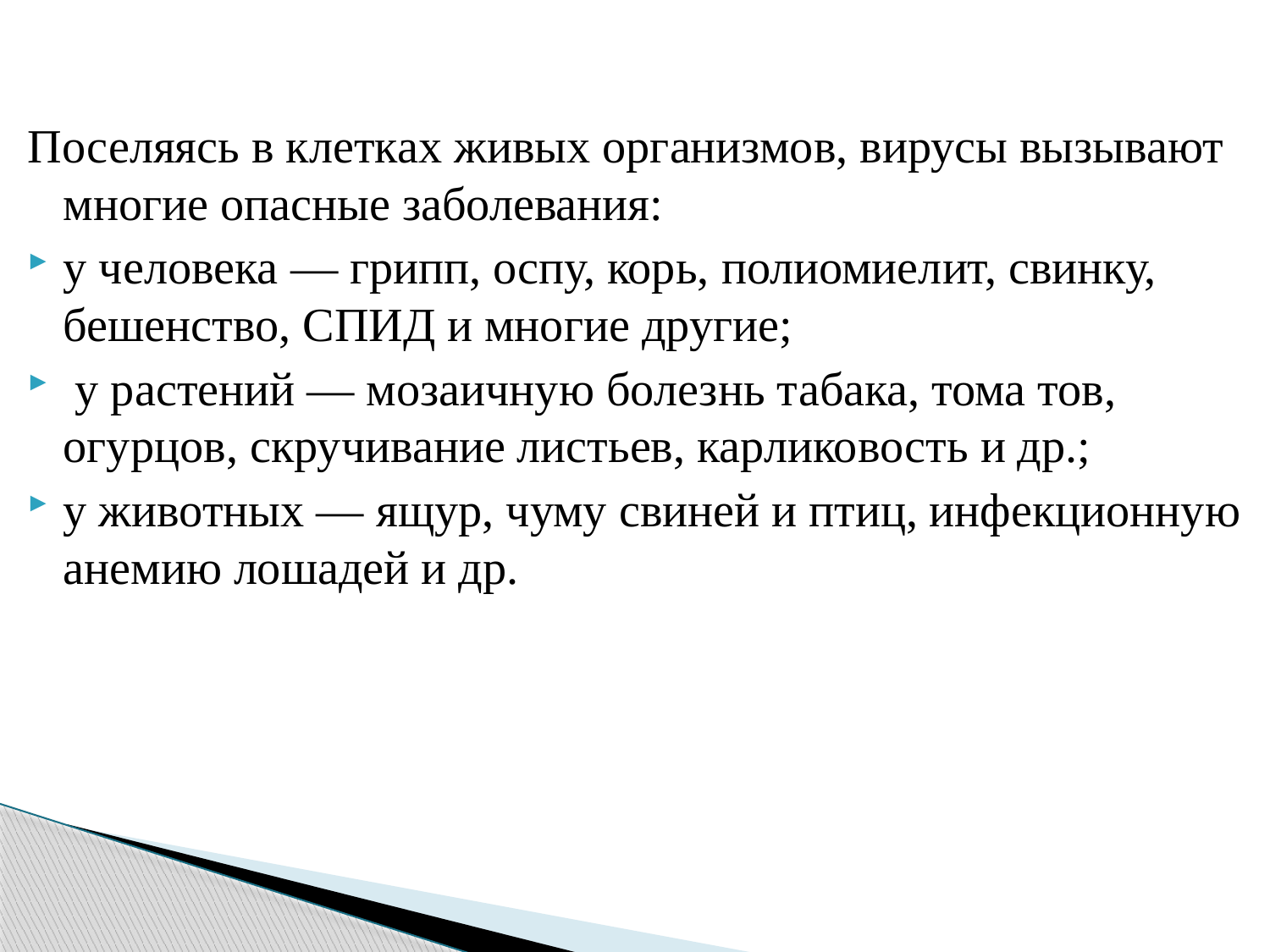

Поселяясь в клетках живых организмов, вирусы вызывают многие опасные заболевания:
у человека — грипп, оспу, корь, полиомиелит, свинку, бешенство, СПИД и многие другие;
 у растений — мозаичную болезнь табака, тома тов, огурцов, скручивание листьев, карликовость и др.;
у животных — ящур, чуму свиней и птиц, инфекционную анемию лошадей и др.